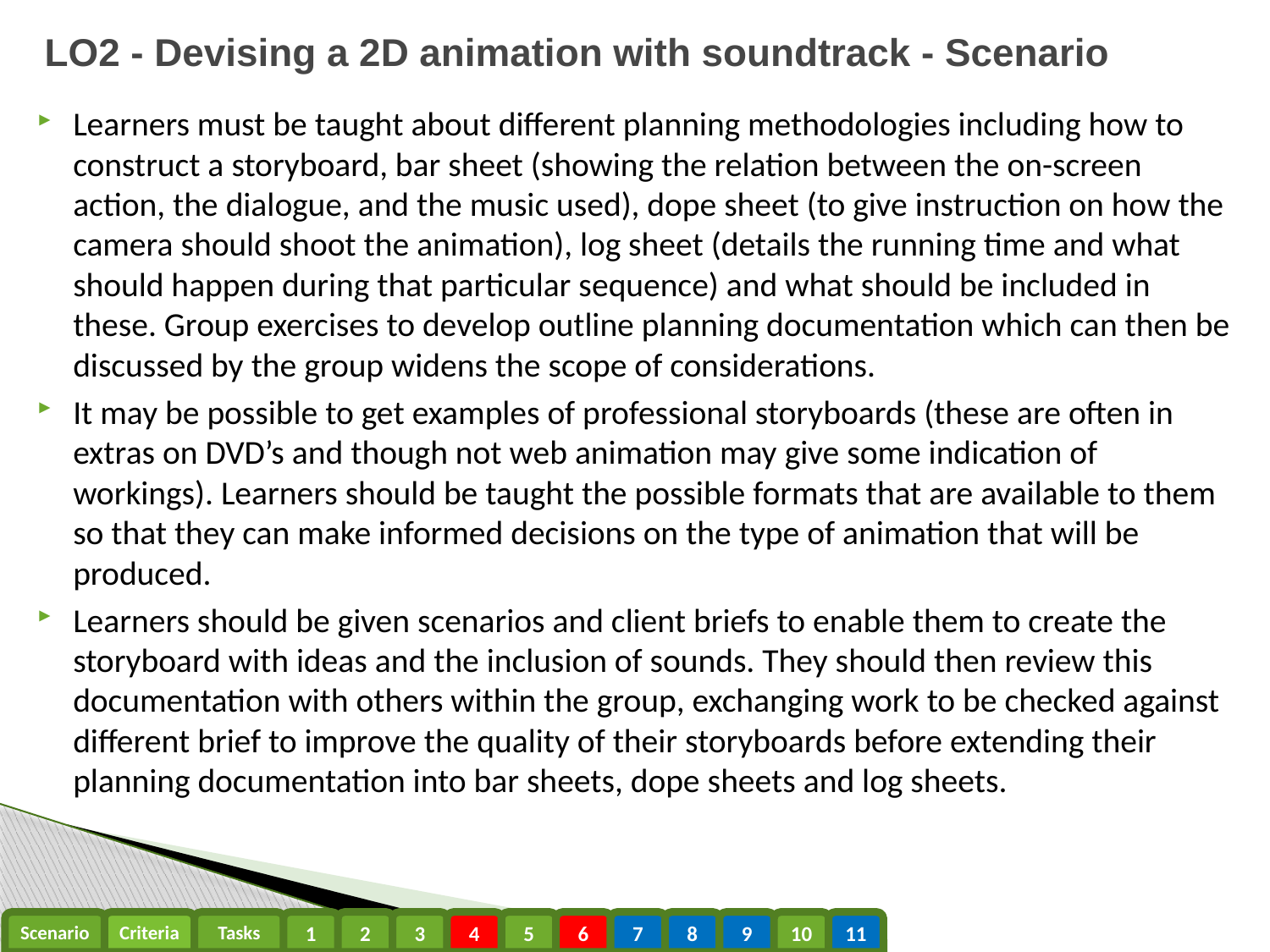

# LO2 - Devising a 2D animation with soundtrack - Scenario
Learners must be taught about different planning methodologies including how to construct a storyboard, bar sheet (showing the relation between the on-screen action, the dialogue, and the music used), dope sheet (to give instruction on how the camera should shoot the animation), log sheet (details the running time and what should happen during that particular sequence) and what should be included in these. Group exercises to develop outline planning documentation which can then be discussed by the group widens the scope of considerations.
It may be possible to get examples of professional storyboards (these are often in extras on DVD’s and though not web animation may give some indication of workings). Learners should be taught the possible formats that are available to them so that they can make informed decisions on the type of animation that will be produced.
Learners should be given scenarios and client briefs to enable them to create the storyboard with ideas and the inclusion of sounds. They should then review this documentation with others within the group, exchanging work to be checked against different brief to improve the quality of their storyboards before extending their planning documentation into bar sheets, dope sheets and log sheets.